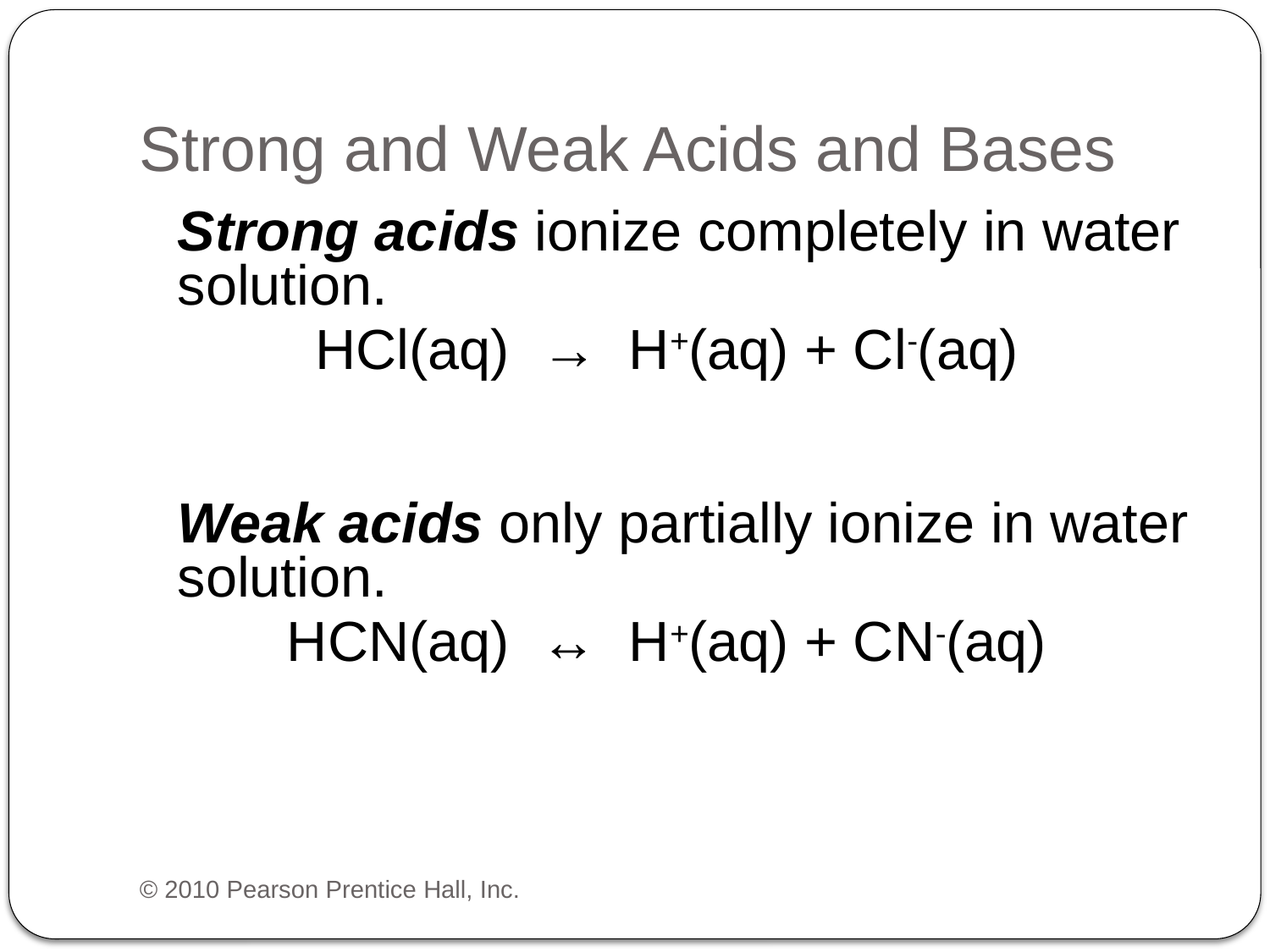

# Strong and Weak Acids and Bases
	Strong acids ionize completely in water solution.
HCl(aq)  →  H+(aq) + Cl-(aq)

	Weak acids only partially ionize in water solution.
HCN(aq)  ↔  H+(aq) + CN-(aq)

© 2010 Pearson Prentice Hall, Inc.